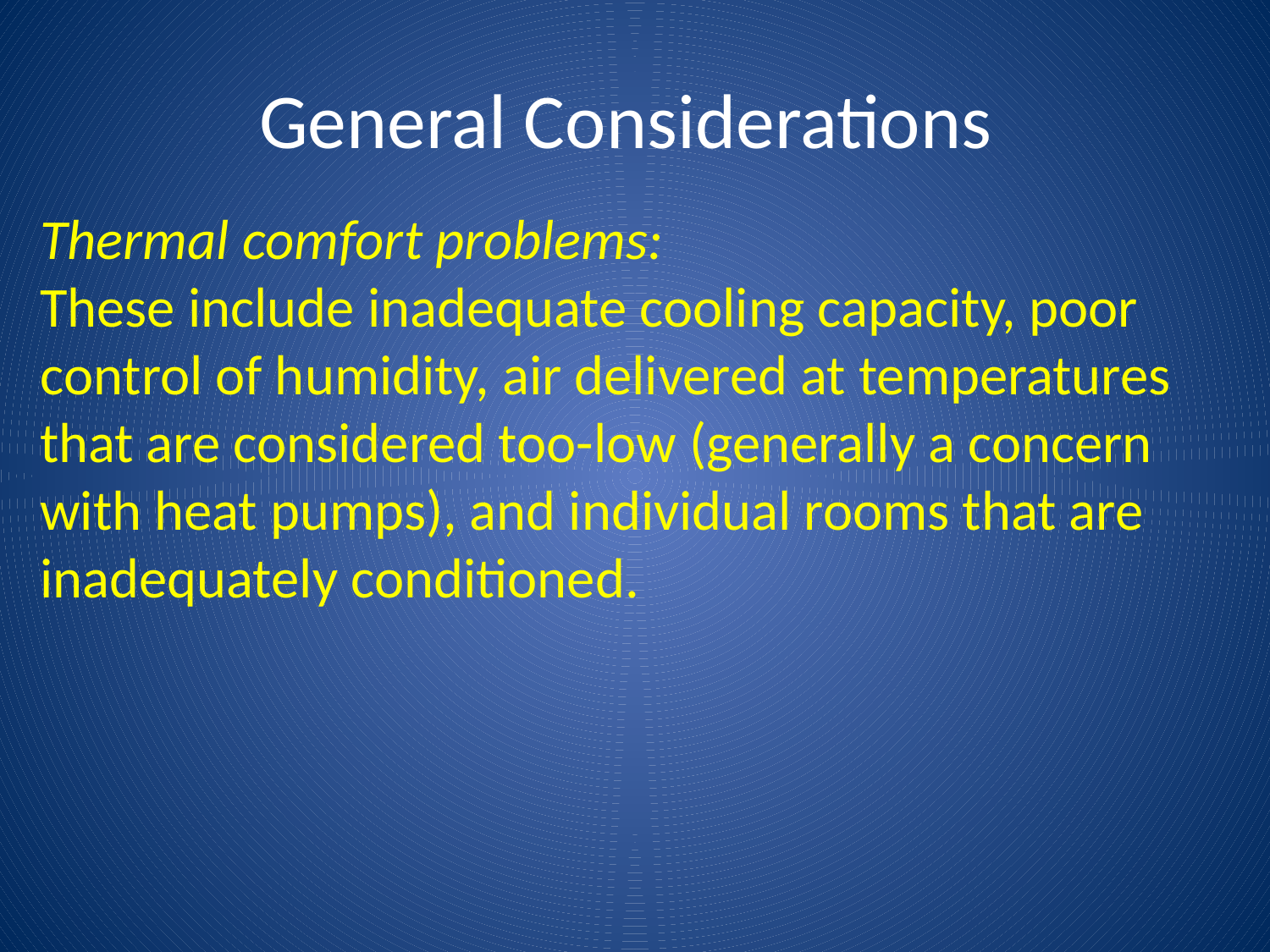

# General Considerations
Thermal comfort problems:
These include inadequate cooling capacity, poor
control of humidity, air delivered at temperatures
that are considered too-low (generally a concern
with heat pumps), and individual rooms that are
inadequately conditioned.